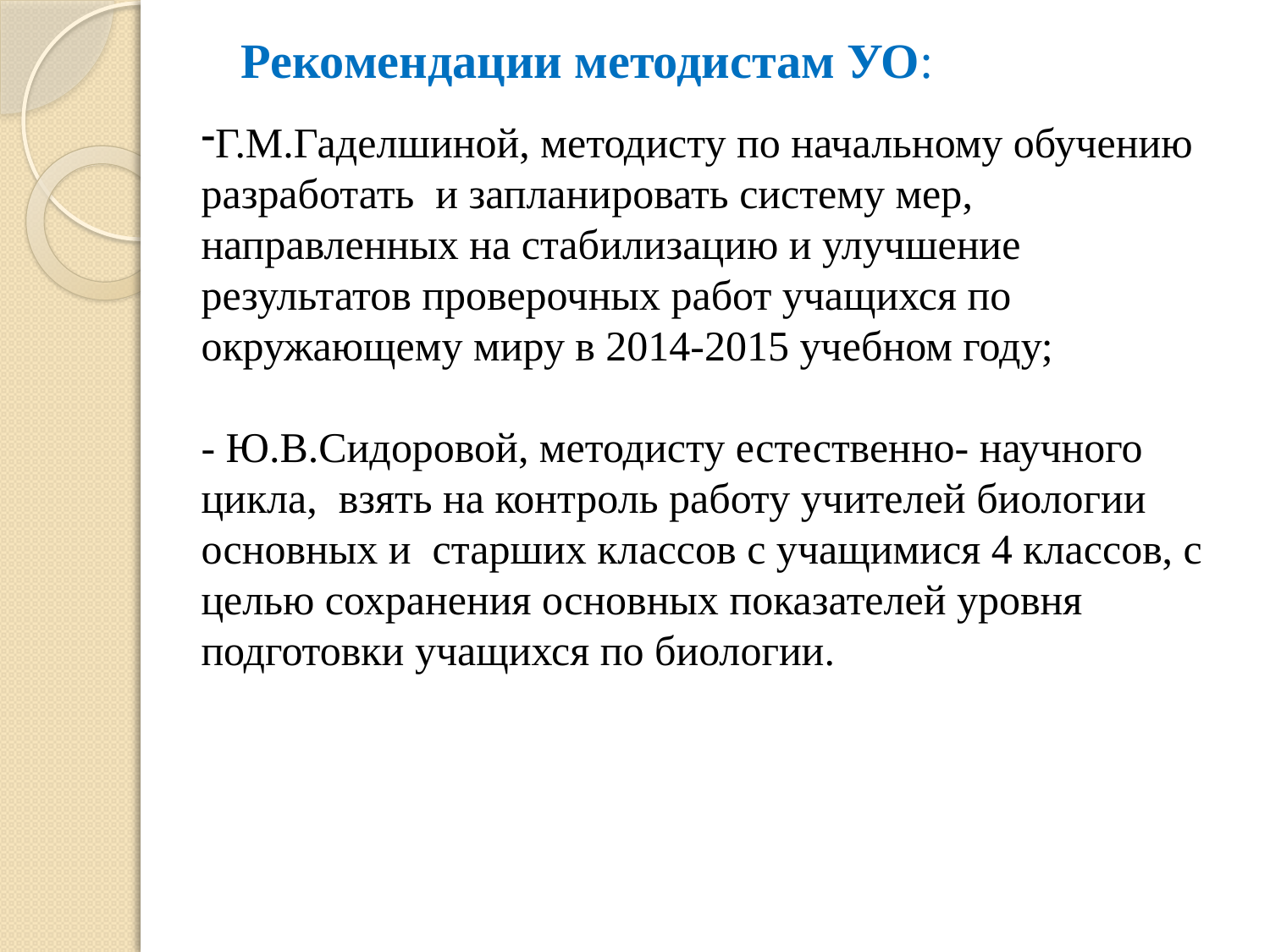

# Рекомендации методистам УО:

Г.М.Гаделшиной, методисту по начальному обучению разработать  и запланировать систему мер, направленных на стабилизацию и улучшение результатов проверочных работ учащихся по окружающему миру в 2014-2015 учебном году;

- Ю.В.Сидоровой, методисту естественно- научного цикла,  взять на контроль работу учителей биологии основных и  старших классов с учащимися 4 классов, с целью сохранения основных показателей уровня подготовки учащихся по биологии.